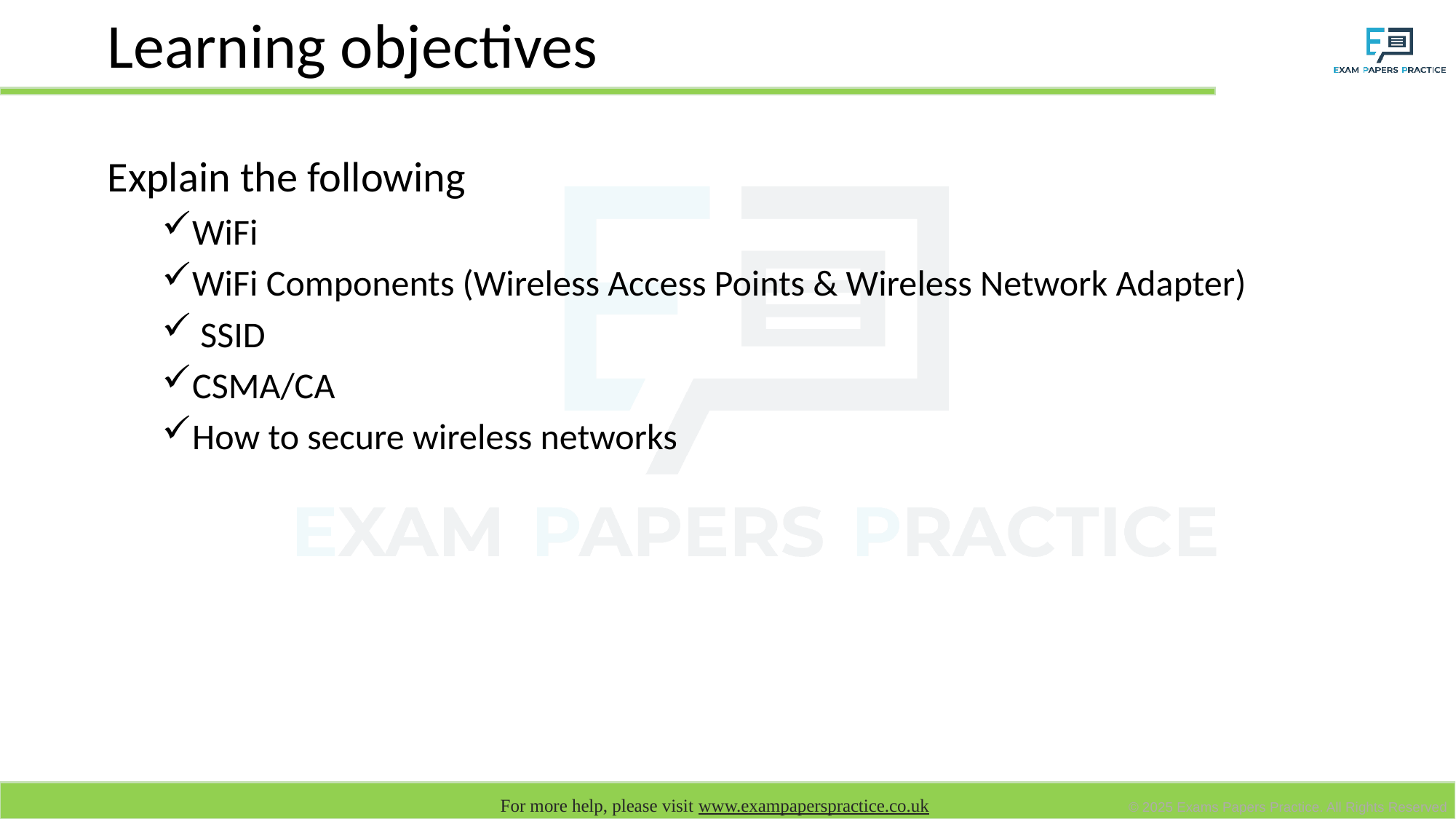

# Learning objectives
Explain the following
WiFi
WiFi Components (Wireless Access Points & Wireless Network Adapter)
 SSID
CSMA/CA
How to secure wireless networks